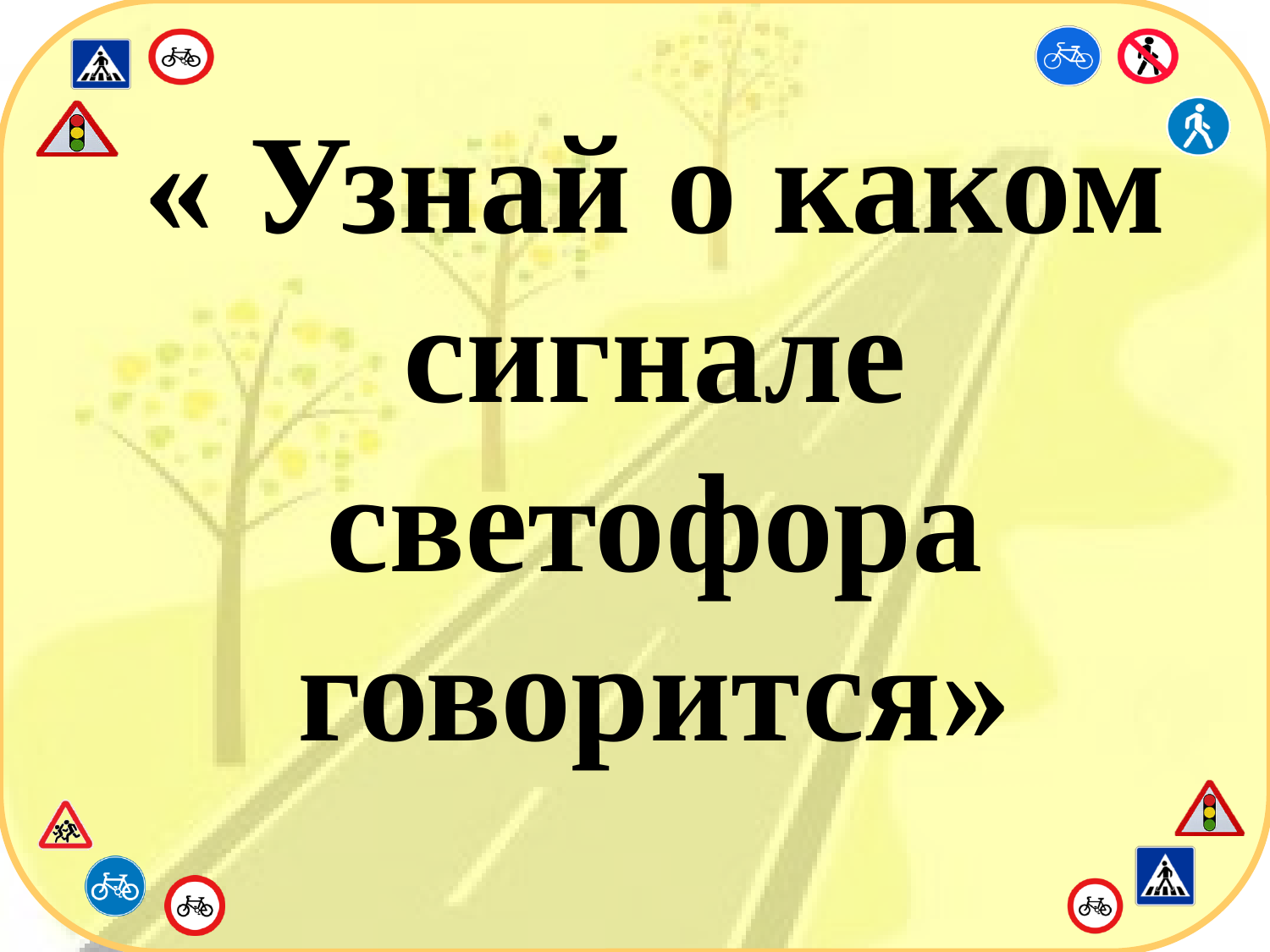

« Узнай о каком сигнале светофора говорится»